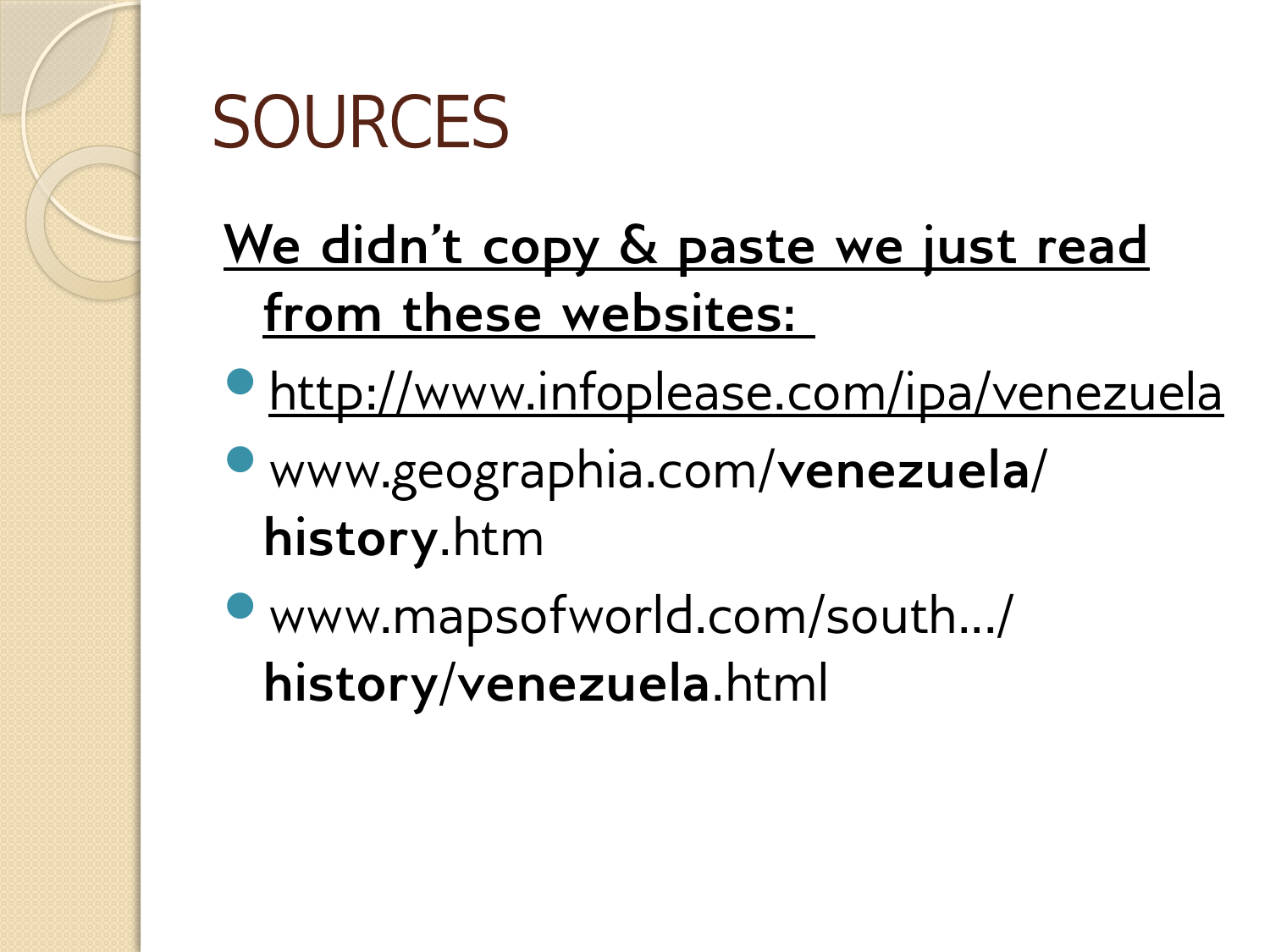

# SOURCES
We didn’t copy & paste we just read from these websites:
http://www.infoplease.com/ipa/venezuela
www.geographia.com/venezuela/history.htm
www.mapsofworld.com/south.../history/venezuela.html